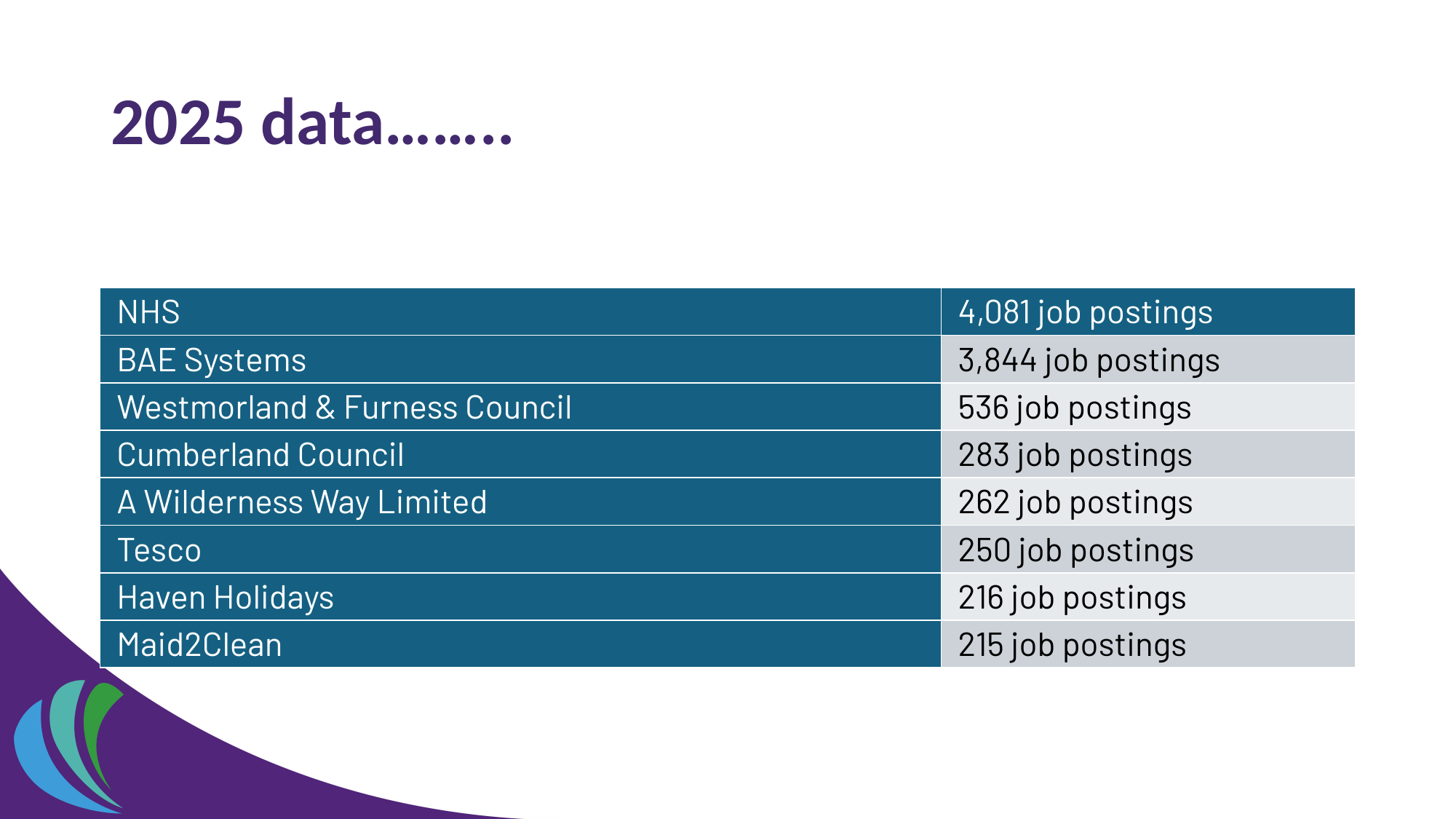

# 2025 data……..
| NHS | 4,081 job postings |
| --- | --- |
| BAE Systems | 3,844 job postings |
| Westmorland & Furness Council | 536 job postings |
| Cumberland Council | 283 job postings |
| A Wilderness Way Limited | 262 job postings |
| Tesco | 250 job postings |
| Haven Holidays | 216 job postings |
| Maid2Clean | 215 job postings |